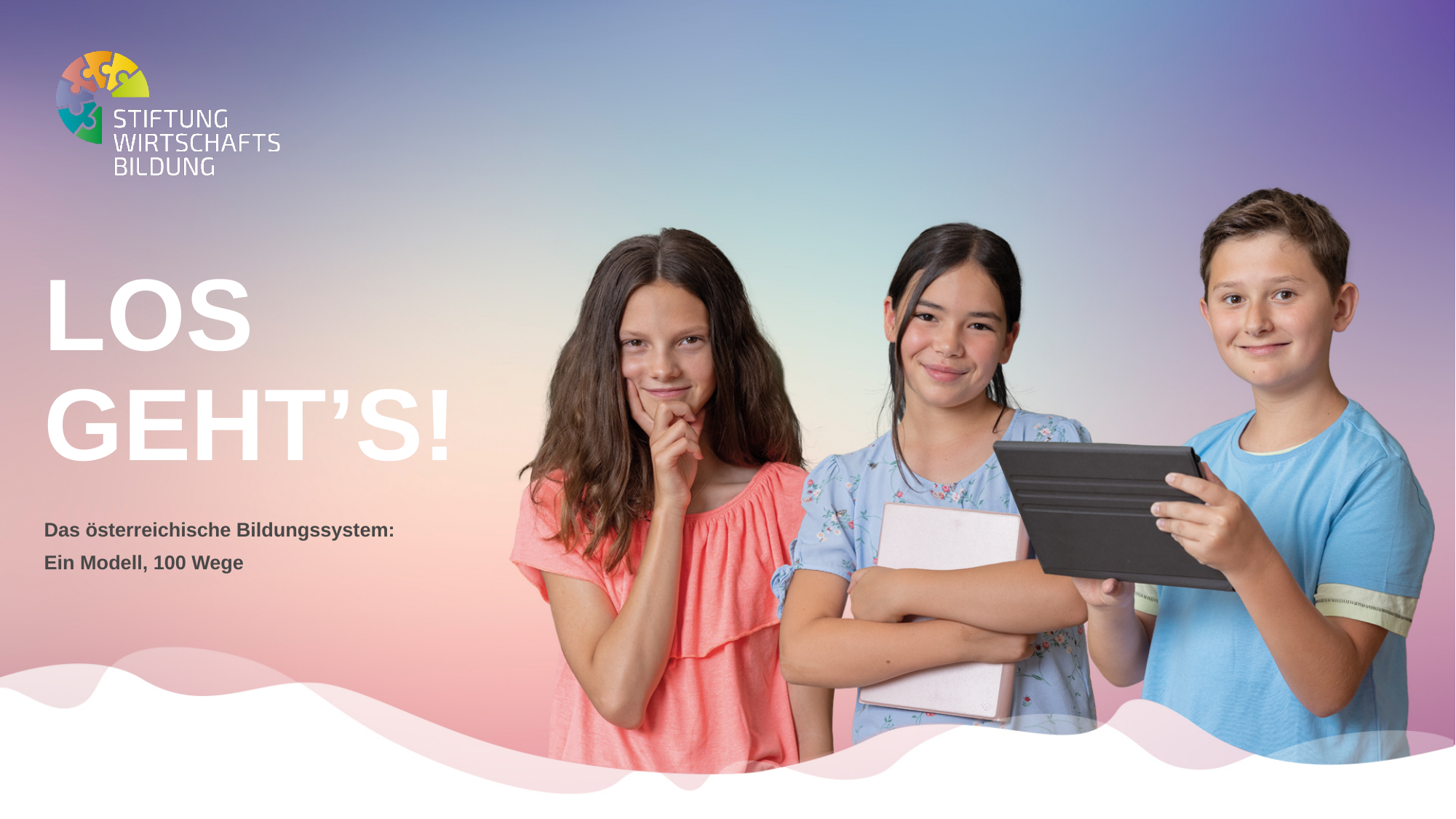

# Los Geht’s!
Das österreichische Bildungssystem:
Ein Modell, 100 Wege